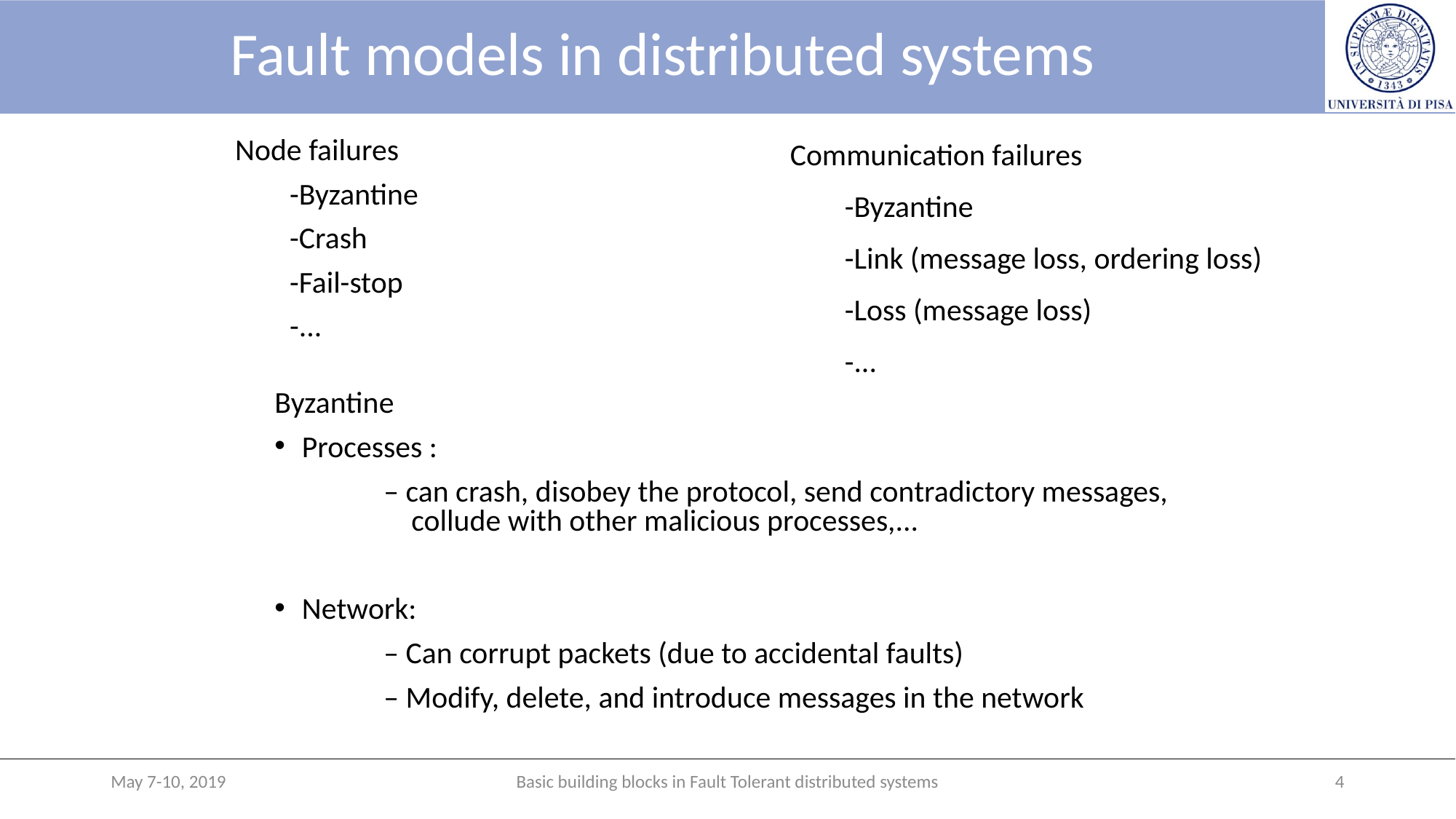

# Fault models in distributed systems
Node failures
-Byzantine
-Crash
-Fail-stop
-...

Communication failures
-Byzantine
-Link (message loss, ordering loss)
-Loss (message loss)
-...
Byzantine
Processes :
	– can crash, disobey the protocol, send contradictory messages,
	    collude with other malicious processes,...

Network:
	– Can corrupt packets (due to accidental faults)
	– Modify, delete, and introduce messages in the network
May 7-10, 2019
Basic building blocks in Fault Tolerant distributed systems
4